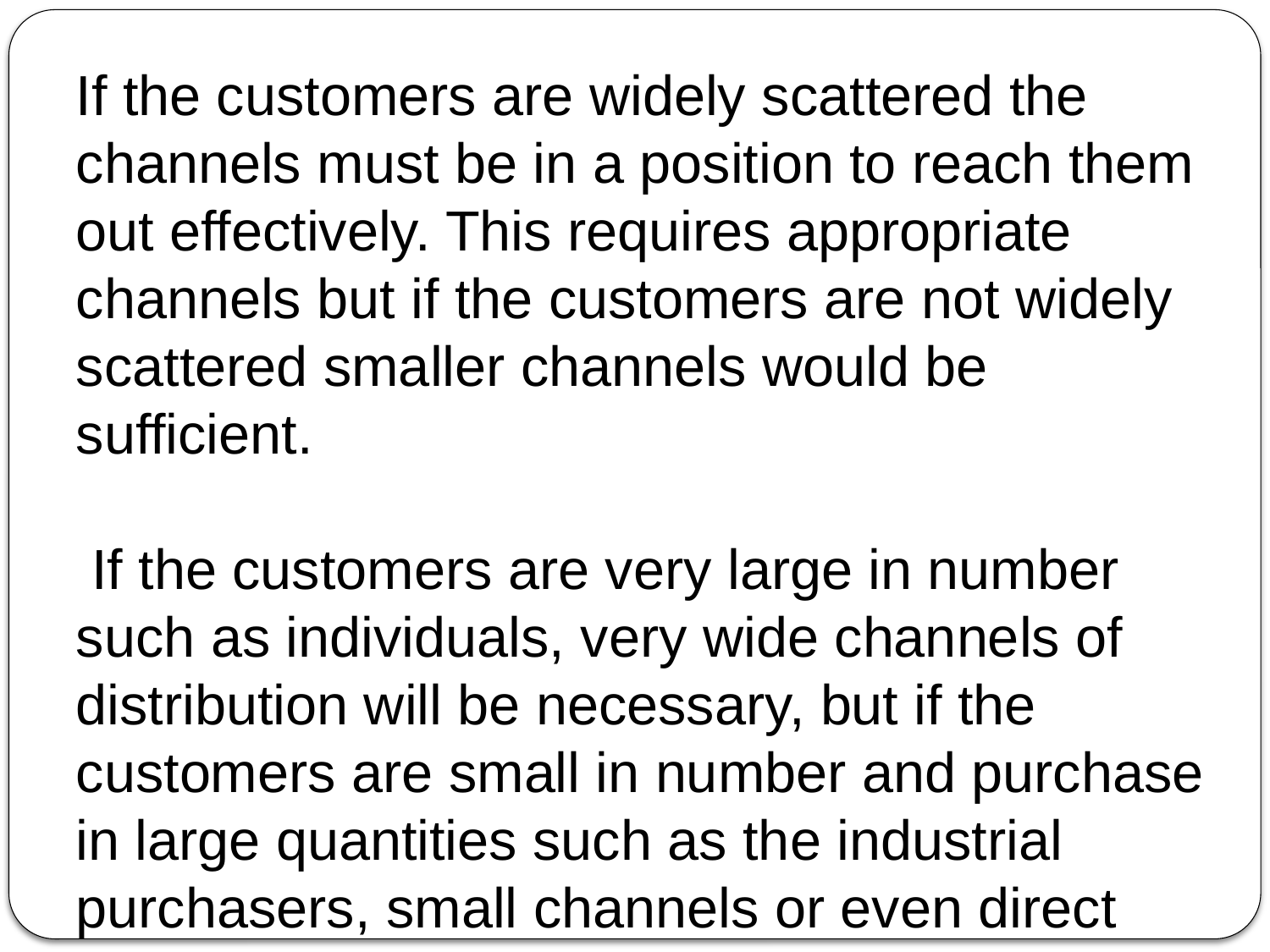

If the customers are widely scattered the channels must be in a position to reach them out effectively. This requires appropriate channels but if the customers are not widely scattered smaller channels would be sufficient.

 If the customers are very large in number such as individuals, very wide channels of distribution will be necessary, but if the customers are small in number and purchase in large quantities such as the industrial purchasers, small channels or even direct distribution will be sufficient.